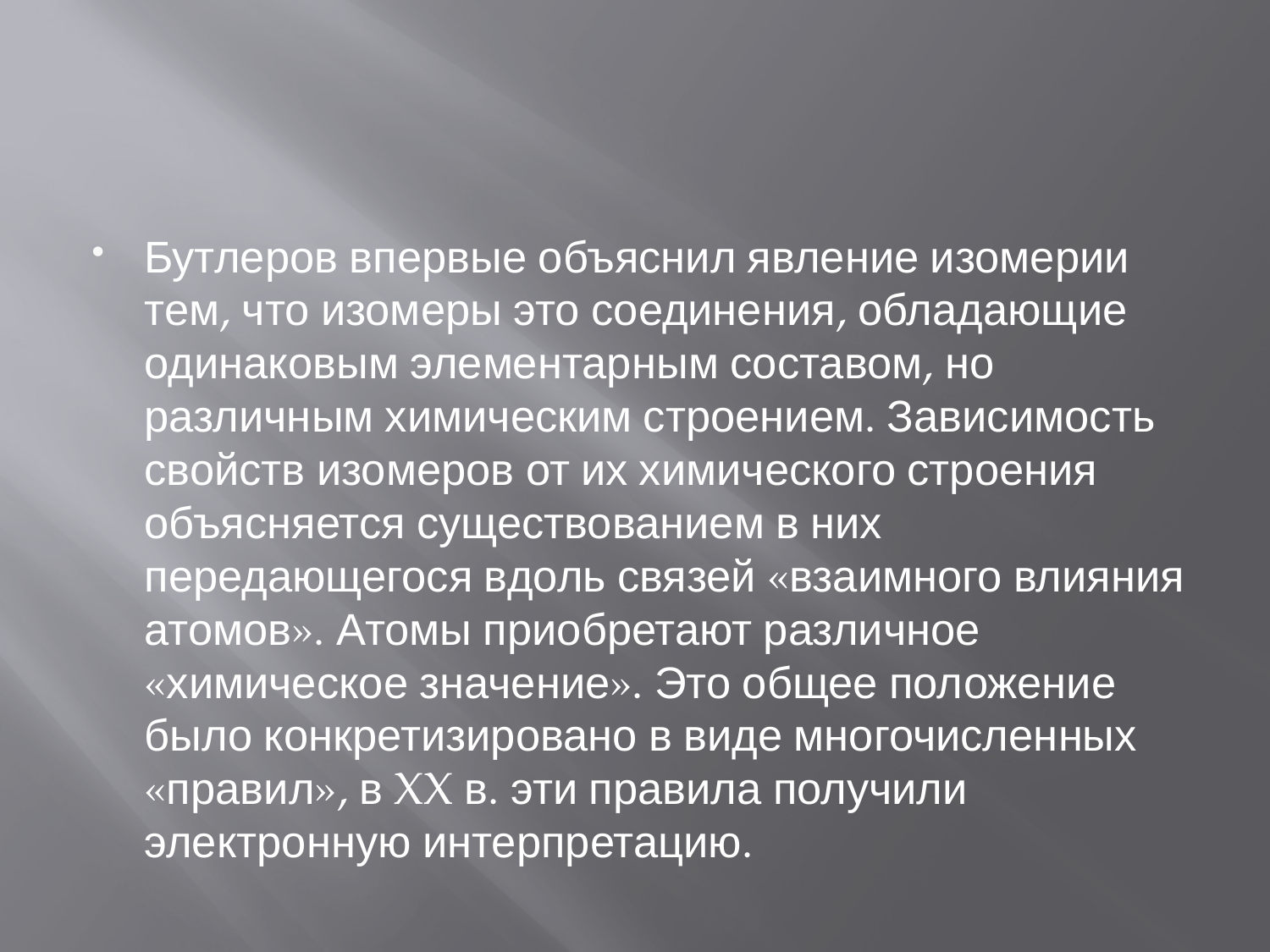

#
Бутлеров впервые объяснил явление изомерии тем, что изомеры это соединения, обладающие одинаковым элементарным составом, но различным химическим строением. Зависимость свойств изомеров от их химического строения объясняется существованием в них передающегося вдоль связей «взаимного влияния атомов». Атомы приобретают различное «химическое значение». Это общее положение было конкретизировано в виде многочисленных «правил», в XX в. эти правила получили электронную интерпретацию.